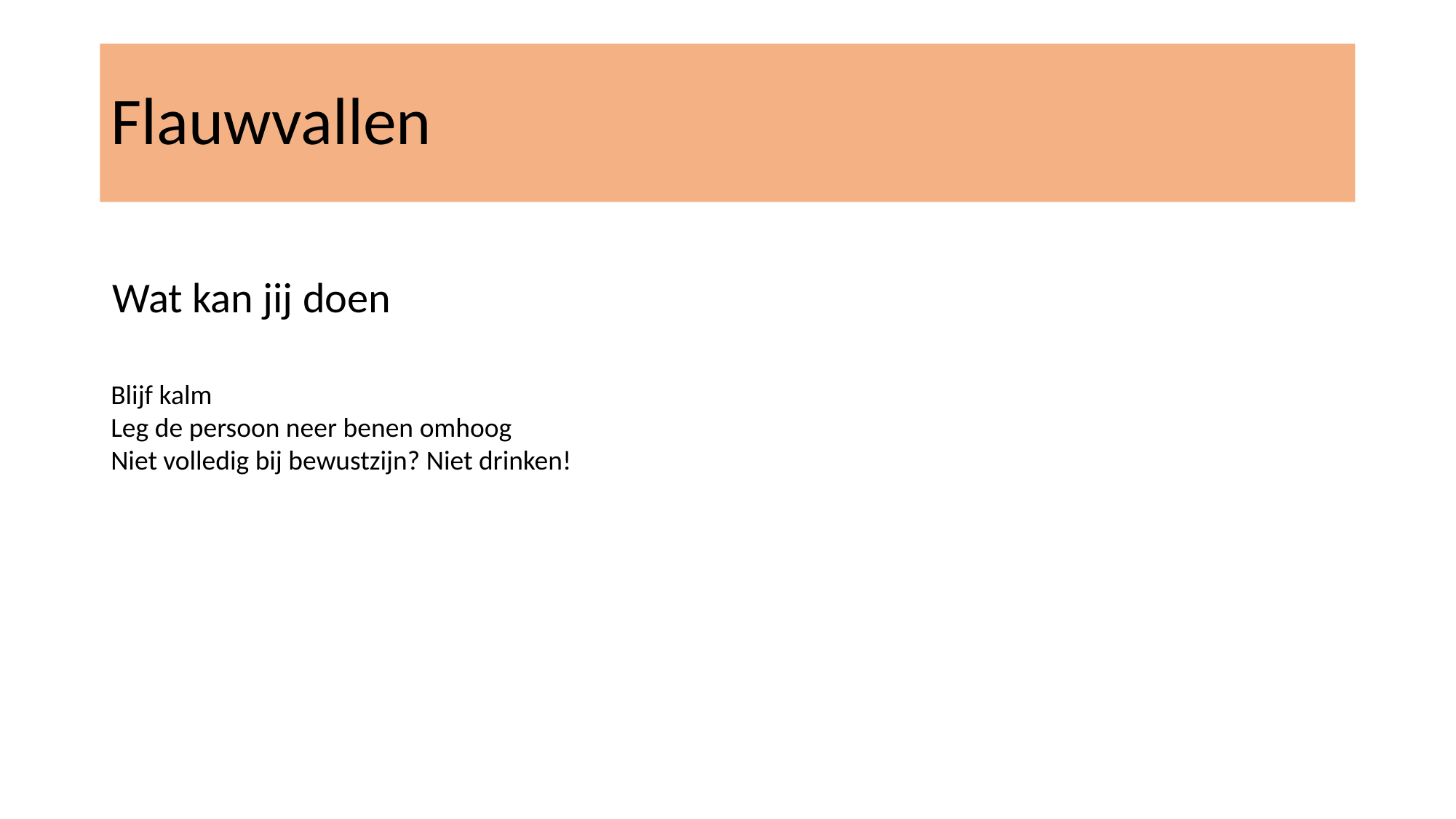

# Flauwvallen
Wat kan jij doen
Blijf kalm
Leg de persoon neer benen omhoog
Niet volledig bij bewustzijn? Niet drinken!